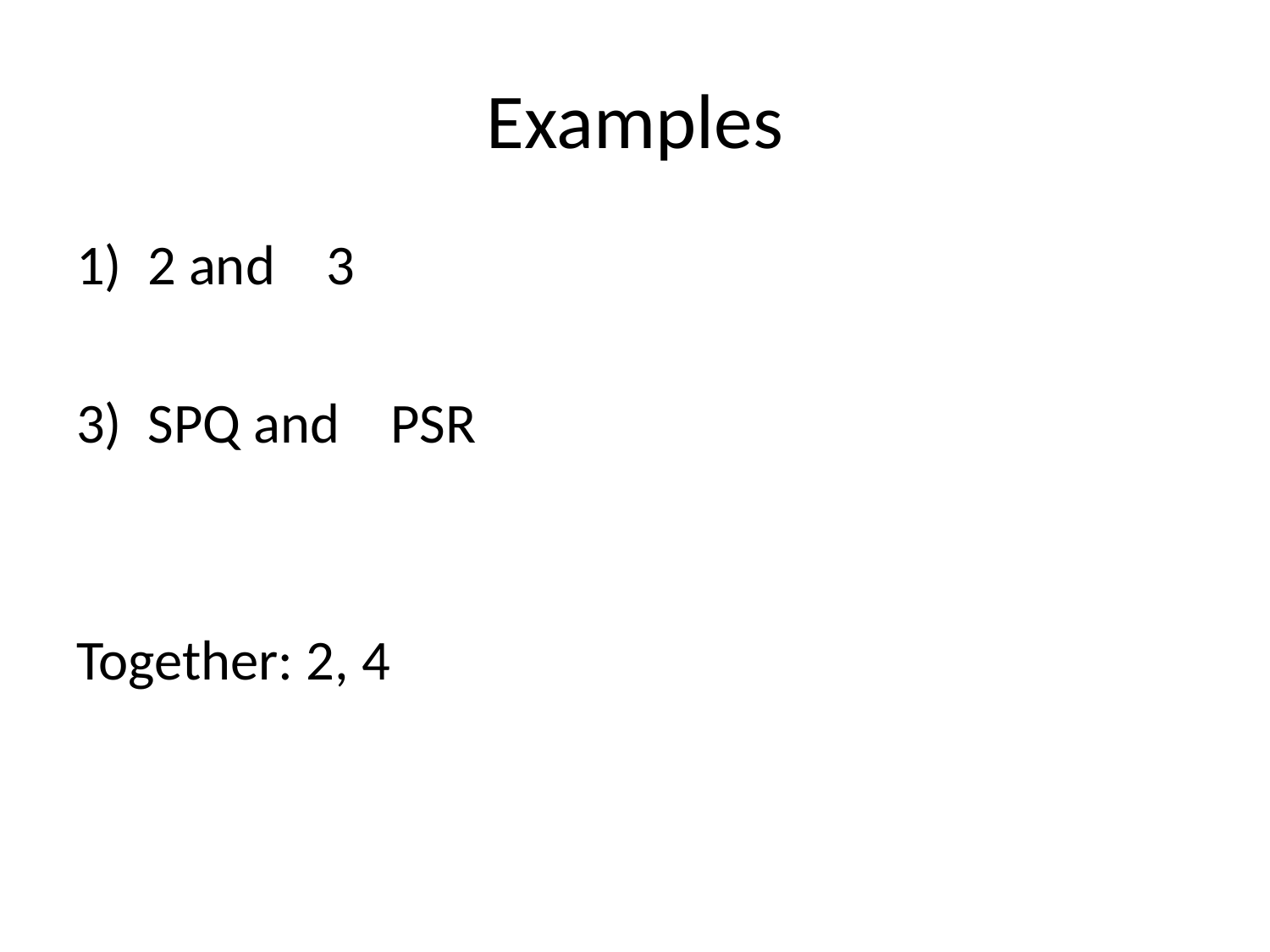

# Examples
2 and    3

SPQ and    PSR

Together: 2, 4